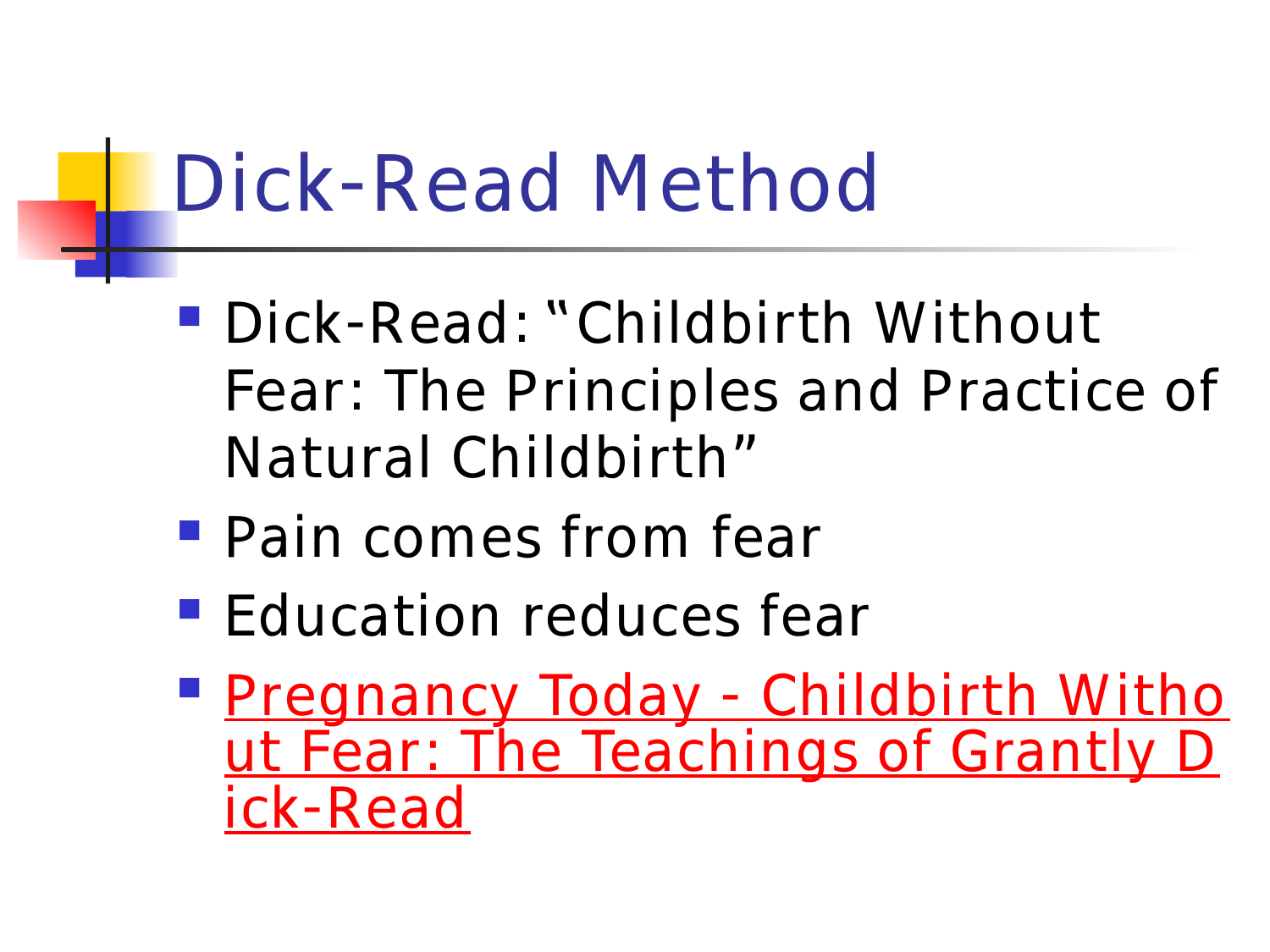

# Dick-Read Method
Dick-Read: “Childbirth Without Fear: The Principles and Practice of Natural Childbirth”
Pain comes from fear
Education reduces fear
Pregnancy Today - Childbirth Without Fear: The Teachings of Grantly Dick-Read